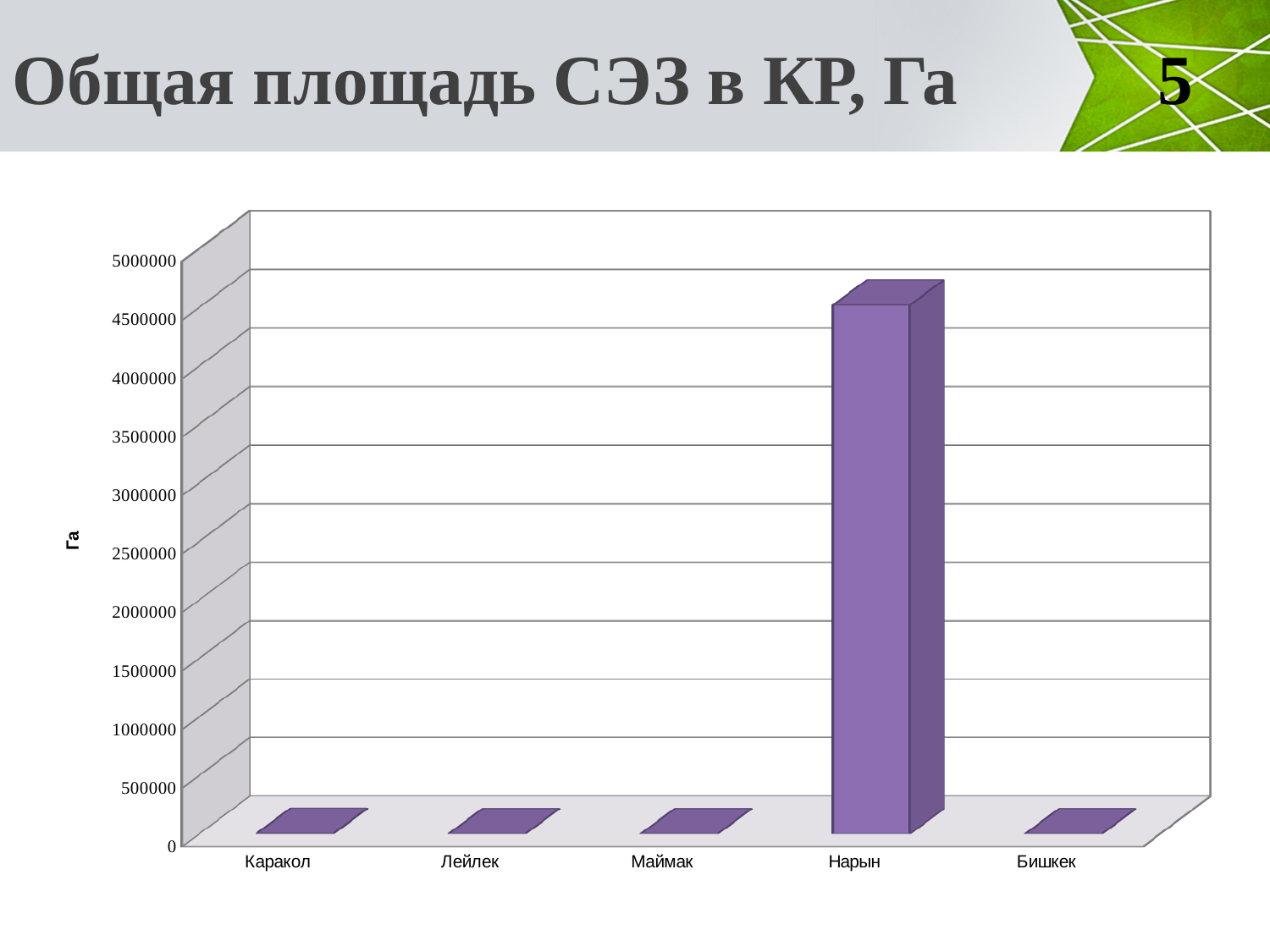

# Общая площадь СЭЗ в КР, Га
5

[unsupported chart]